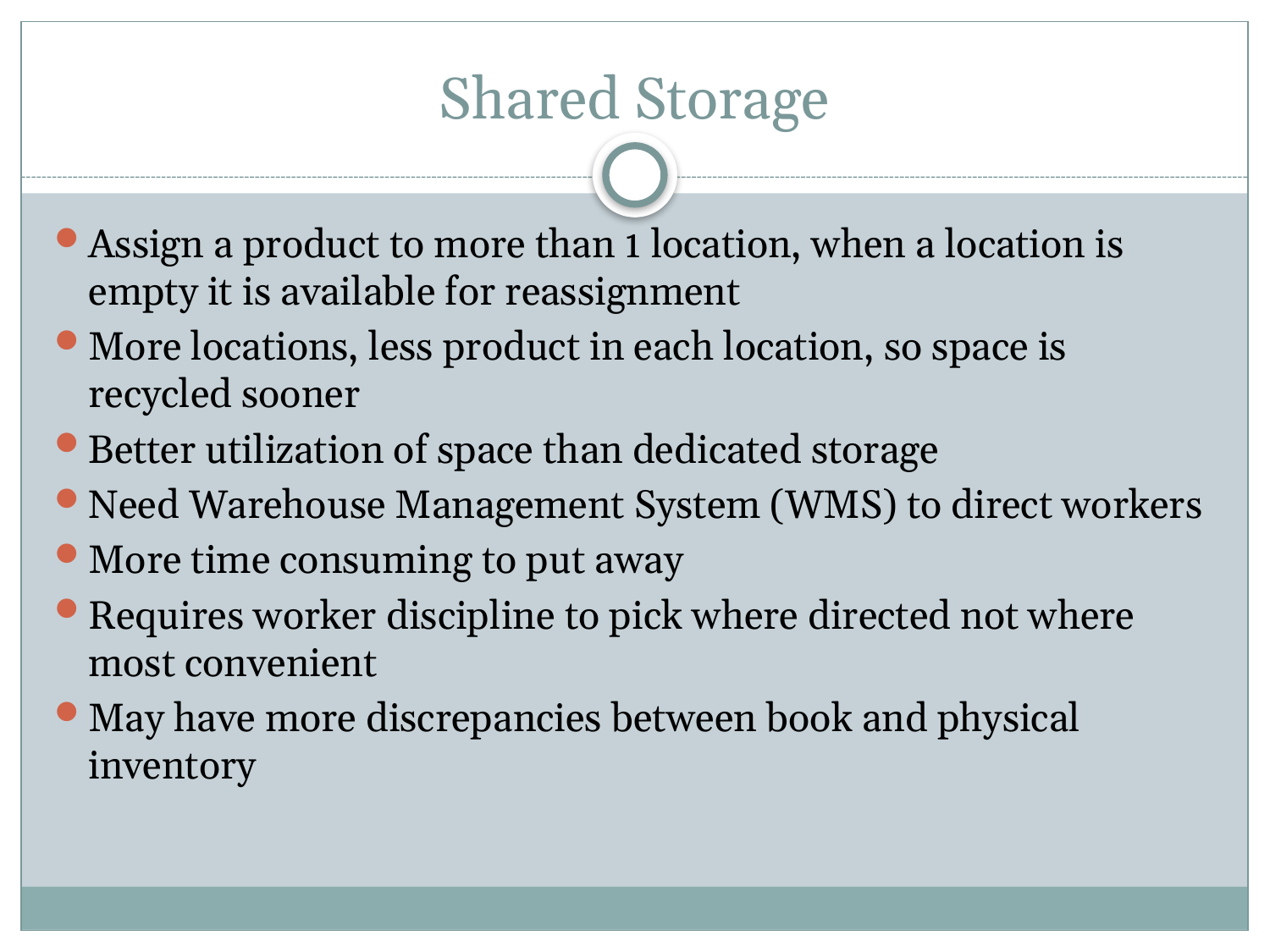

# Shared Storage
Assign a product to more than 1 location, when a location is empty it is available for reassignment
More locations, less product in each location, so space is recycled sooner
Better utilization of space than dedicated storage
Need Warehouse Management System (WMS) to direct workers
More time consuming to put away
Requires worker discipline to pick where directed not where most convenient
May have more discrepancies between book and physical inventory